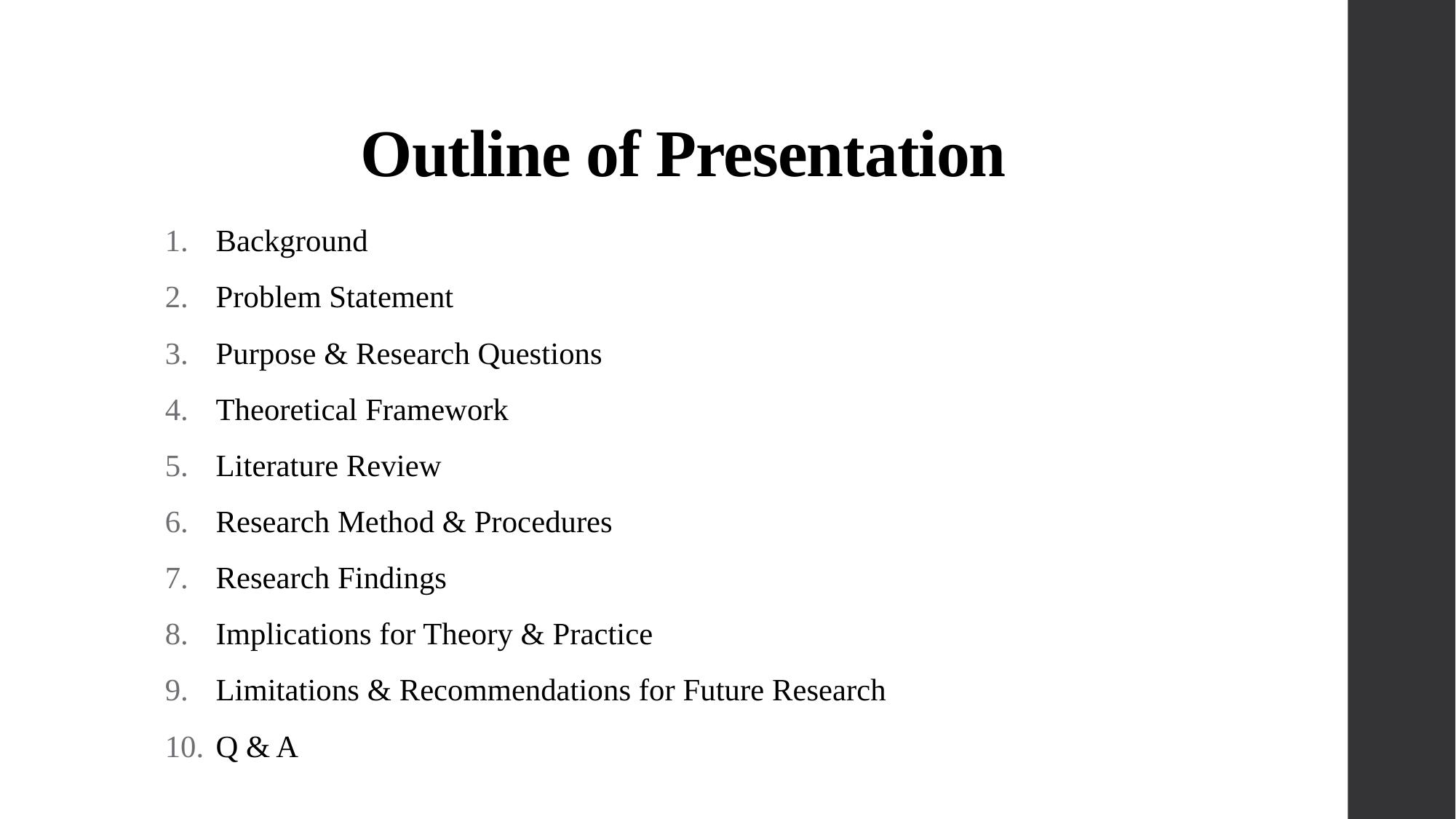

# Outline of Presentation
Background
Problem Statement
Purpose & Research Questions
Theoretical Framework
Literature Review
Research Method & Procedures
Research Findings
Implications for Theory & Practice
Limitations & Recommendations for Future Research
Q & A